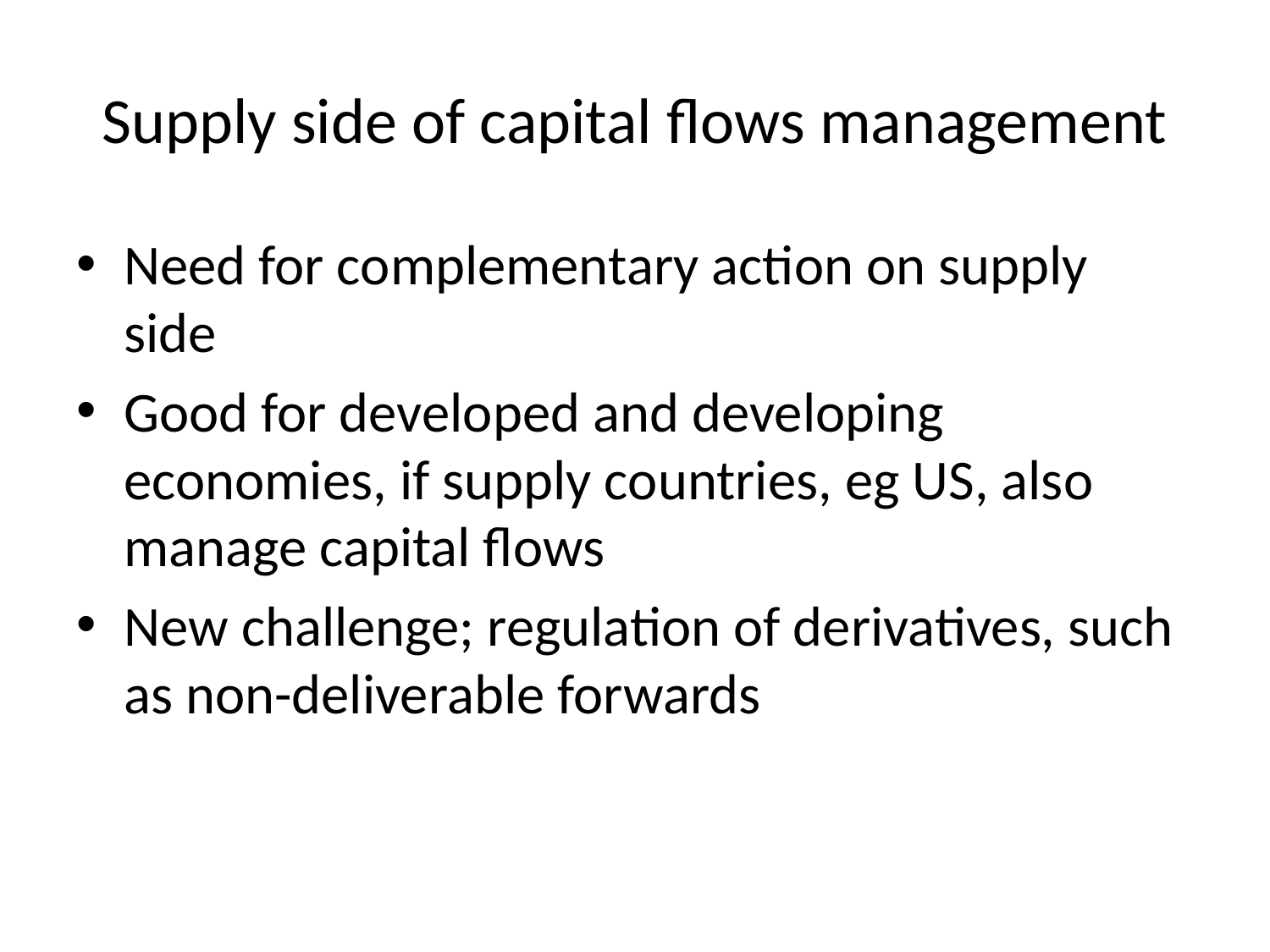

# Supply side of capital flows management
Need for complementary action on supply side
Good for developed and developing economies, if supply countries, eg US, also manage capital flows
New challenge; regulation of derivatives, such as non-deliverable forwards